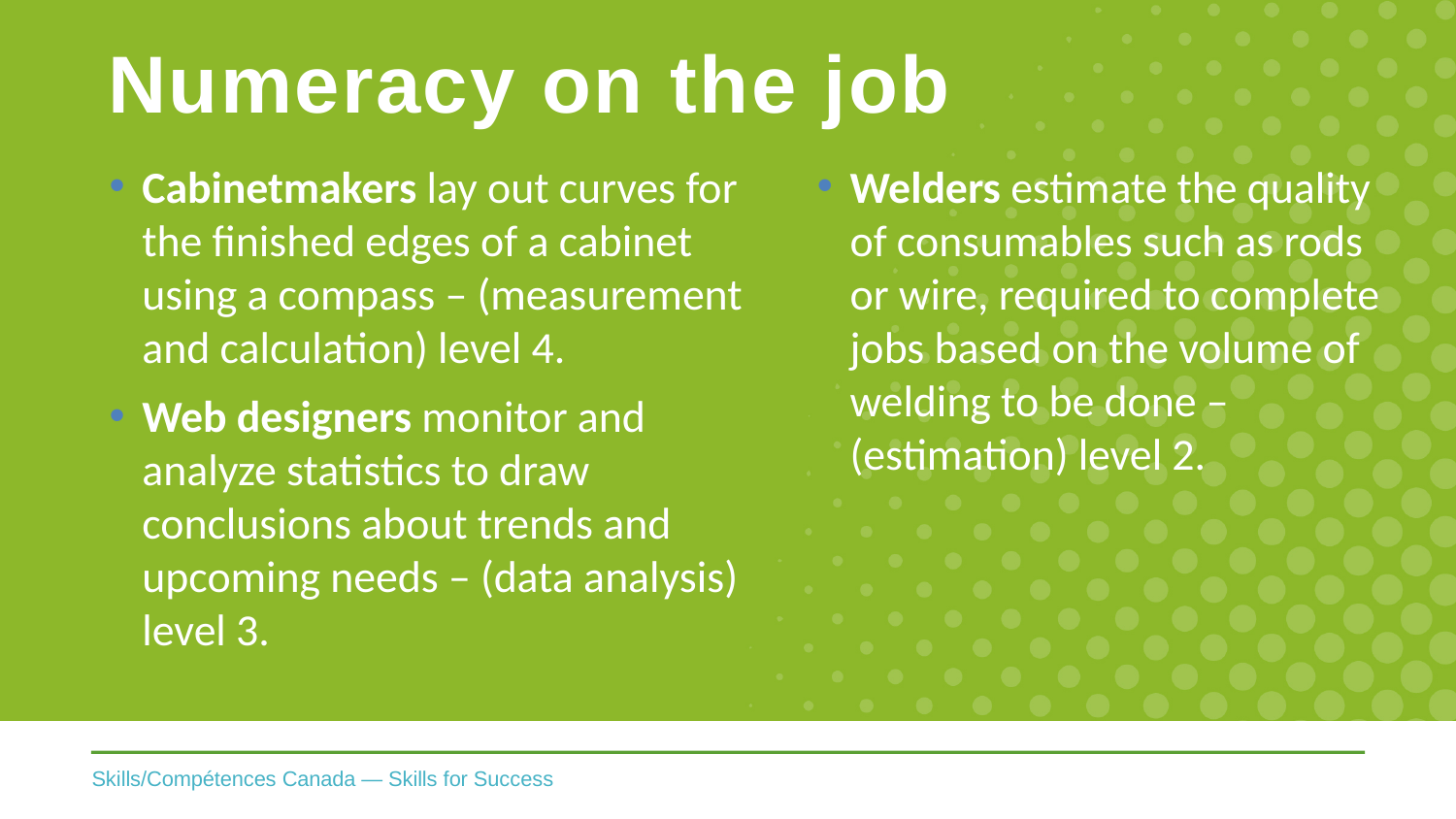

# Numeracy on the job
Cabinetmakers lay out curves for the finished edges of a cabinet using a compass – (measurement and calculation) level 4.
Web designers monitor and analyze statistics to draw conclusions about trends and upcoming needs – (data analysis) level 3.
Welders estimate the quality of consumables such as rods or wire, required to complete jobs based on the volume of welding to be done – (estimation) level 2.